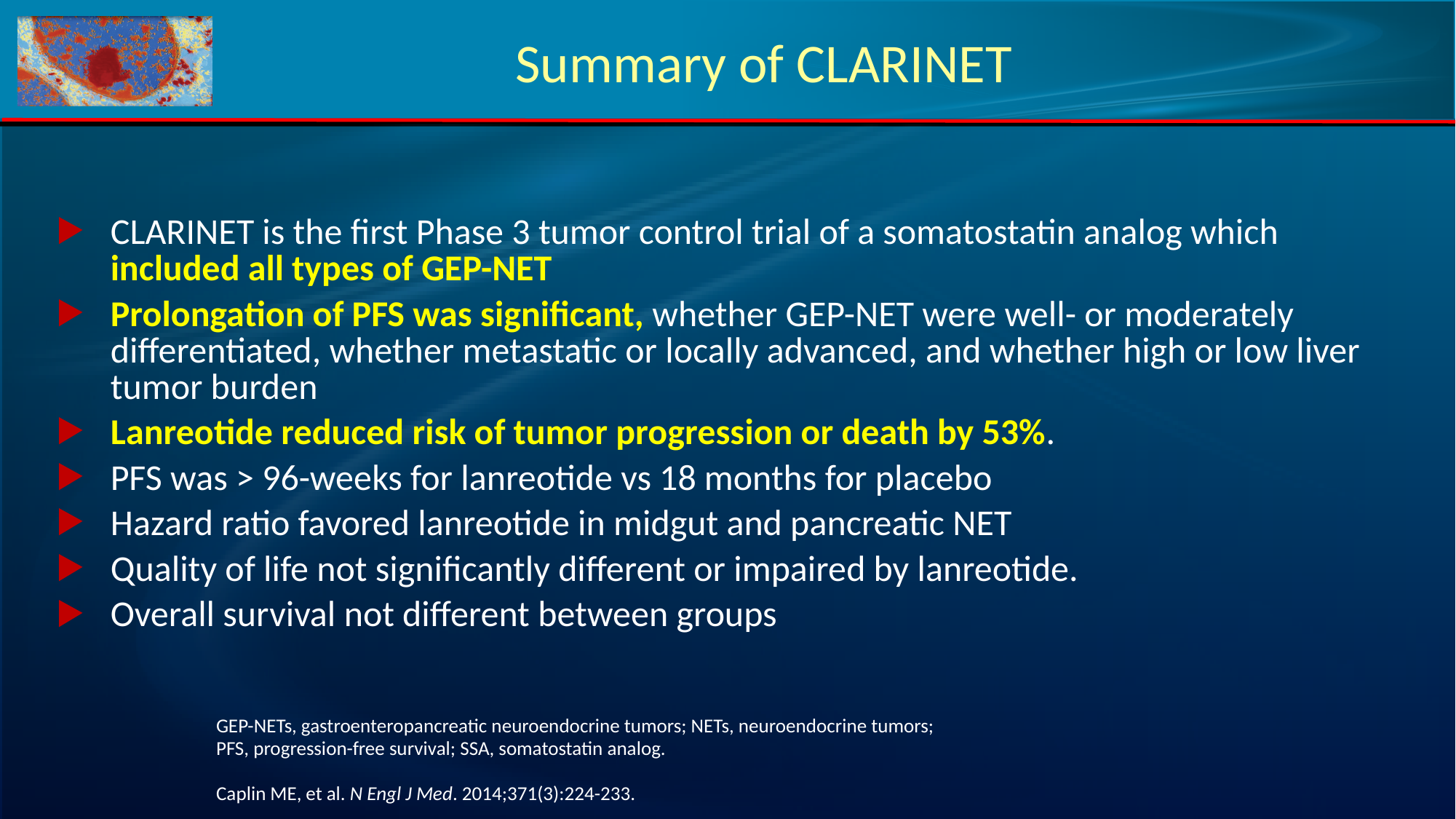

# Summary of CLARINET
| CLARINET is the first Phase 3 tumor control trial of a somatostatin analog which included all types of GEP-NET Prolongation of PFS was significant, whether GEP-NET were well- or moderately differentiated, whether metastatic or locally advanced, and whether high or low liver tumor burden Lanreotide reduced risk of tumor progression or death by 53%. PFS was > 96-weeks for lanreotide vs 18 months for placebo Hazard ratio favored lanreotide in midgut and pancreatic NET Quality of life not significantly different or impaired by lanreotide. Overall survival not different between groups |
| --- |
|  |
GEP-NETs, gastroenteropancreatic neuroendocrine tumors; NETs, neuroendocrine tumors; PFS, progression-free survival; SSA, somatostatin analog.

Caplin ME, et al. N Engl J Med. 2014;371(3):224-233.